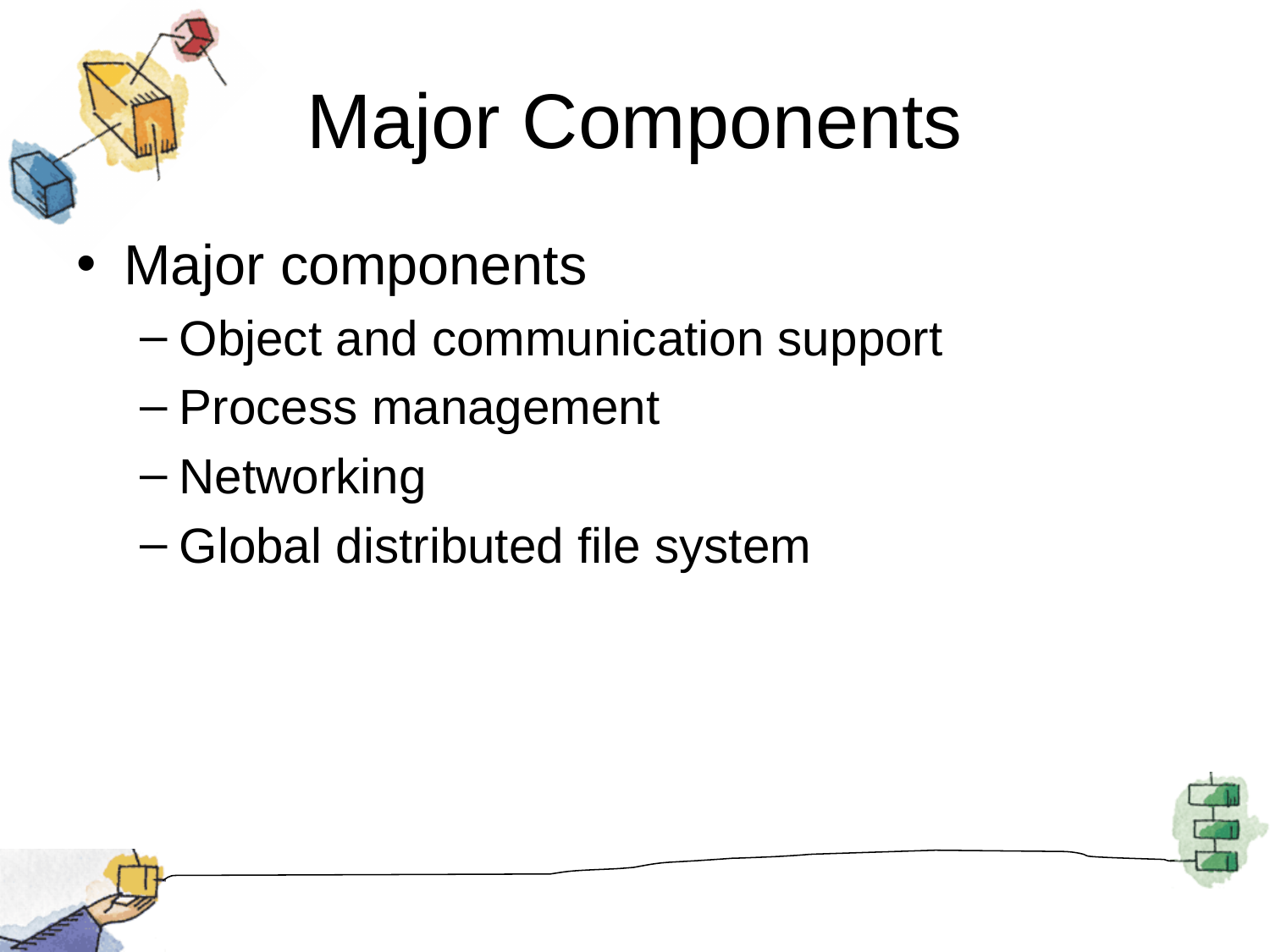

# Major Components
Major components
Object and communication support
Process management
Networking
Global distributed file system